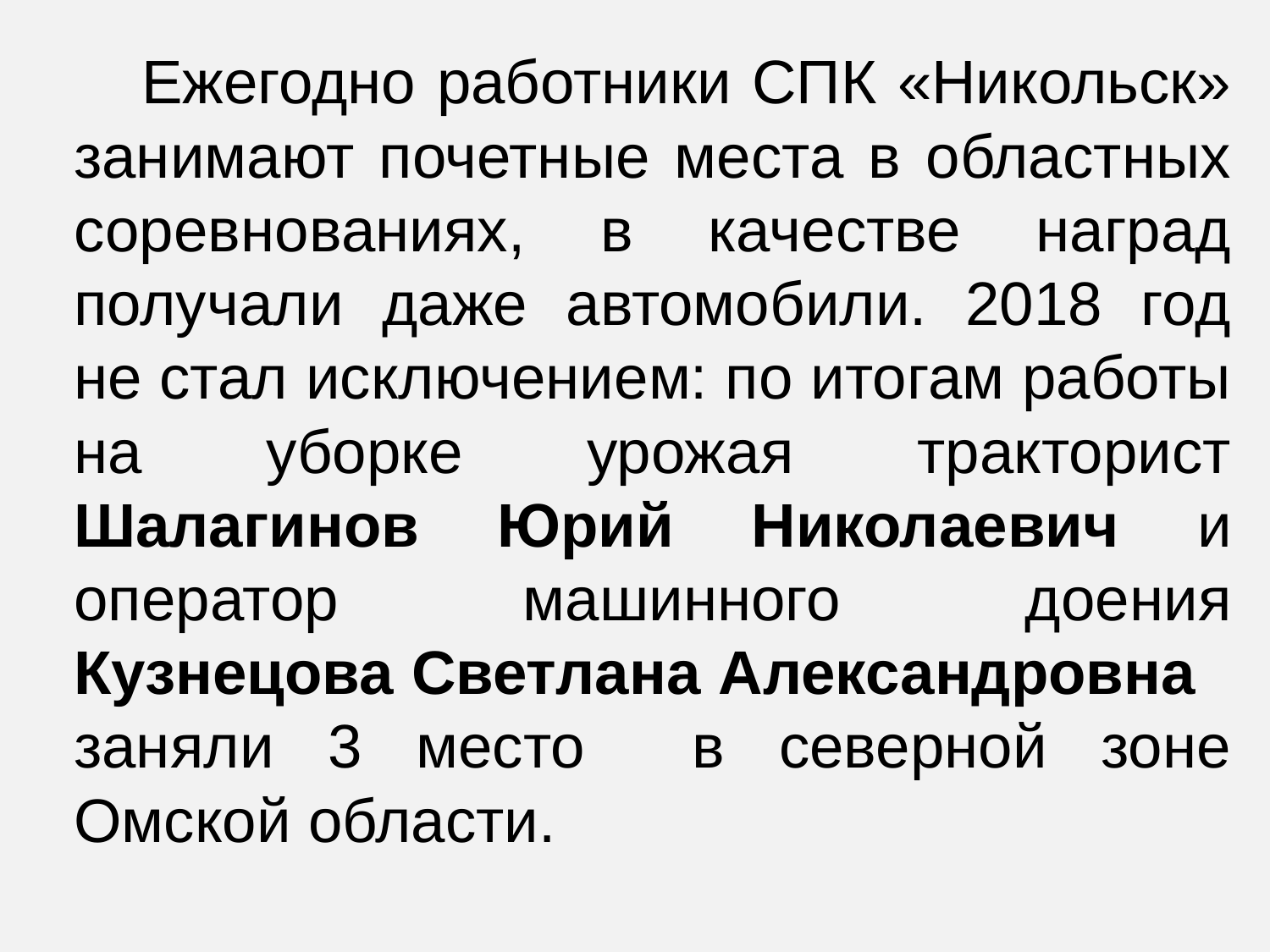

Ежегодно работники СПК «Никольск» занимают почетные места в областных соревнованиях, в качестве наград получали даже автомобили. 2018 год не стал исключением: по итогам работы на уборке урожая тракторист Шалагинов Юрий Николаевич и оператор машинного доения Кузнецова Светлана Александровна   заняли 3 место  в северной зоне Омской области.